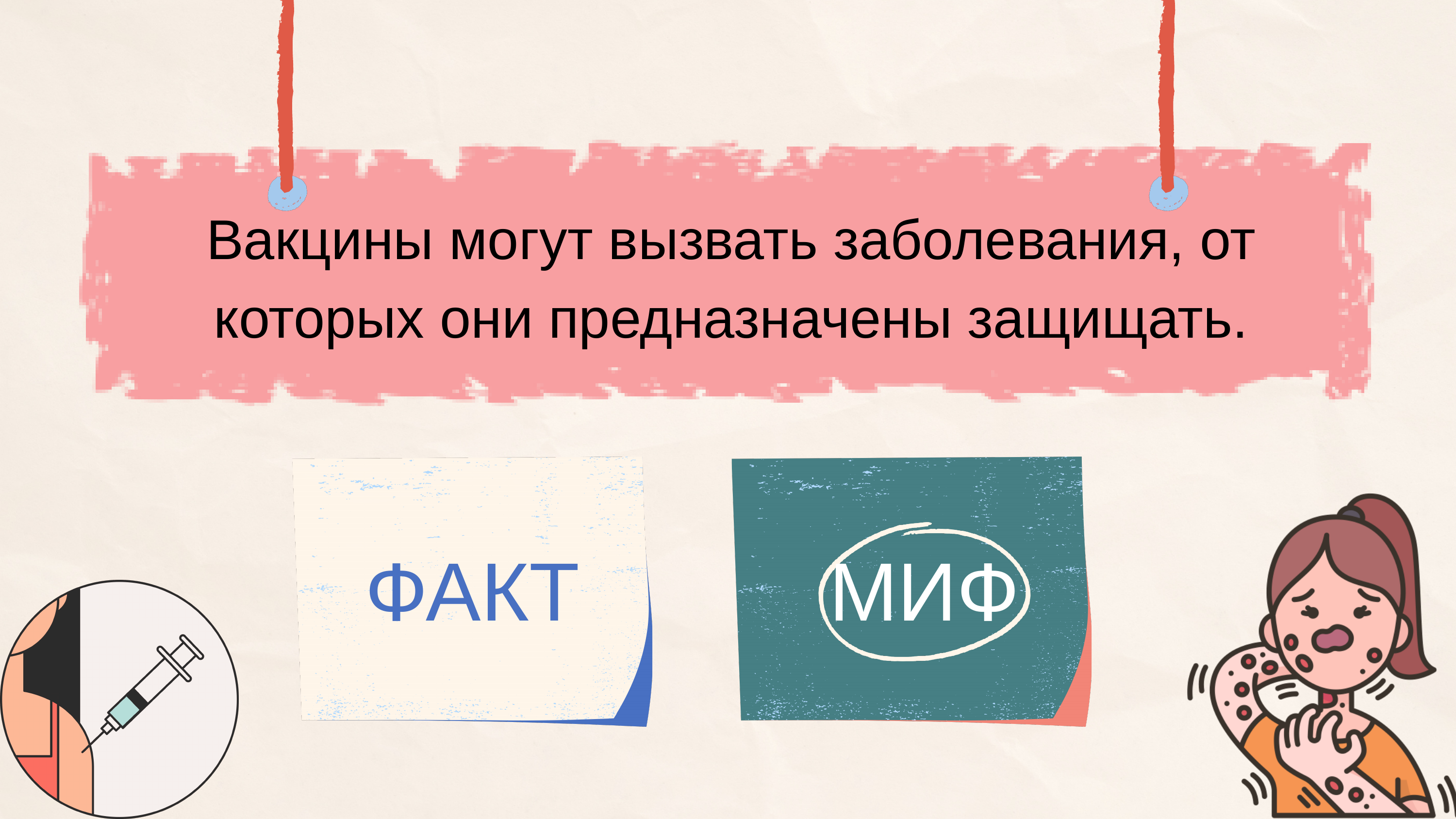

Вакцины могут вызвать заболевания, от которых они предназначены защищать.

ФАКТ
МИФ